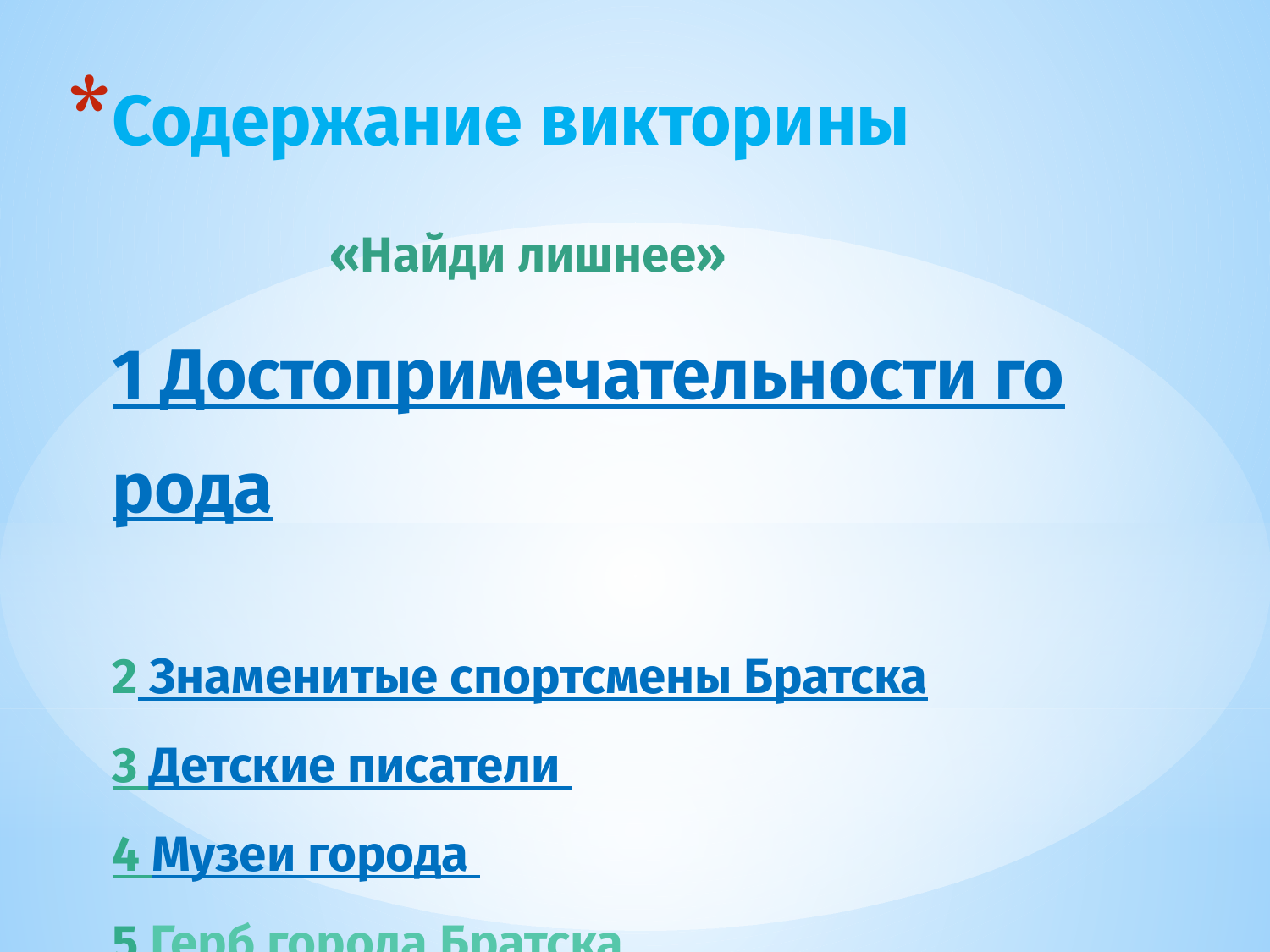

# Содержание викторины «Найди лишнее» 1 Достопримечательности города 2 Знаменитые спортсмены Братска 3 Детские писатели 4 Музеи города 5 Герб города Братска